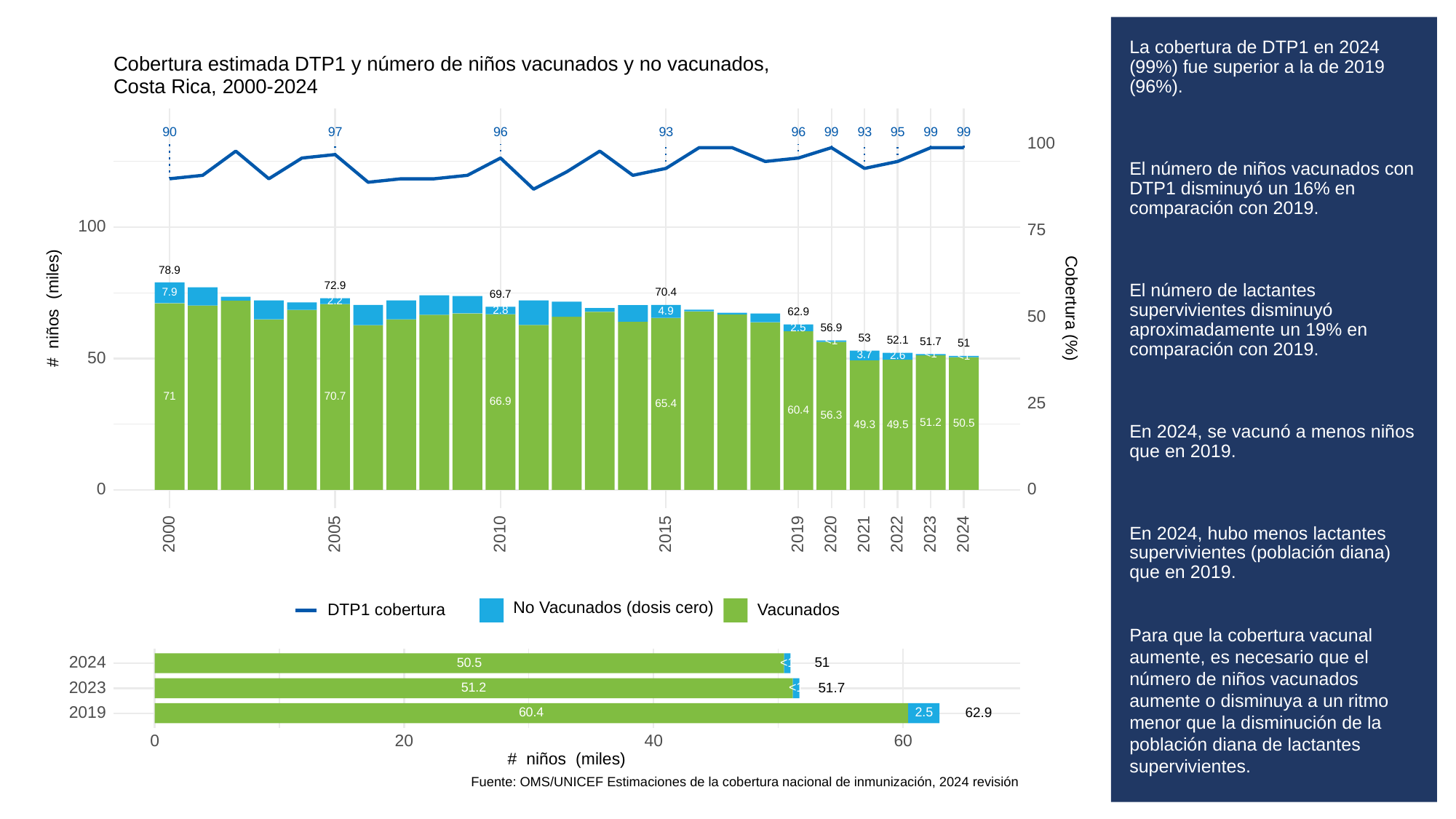

# La cobertura de DTP1 en 2024 (99%) fue superior a la de 2019 (96%).

El número de niños vacunados con DTP1 disminuyó un 16% en comparación con 2019.

El número de lactantes supervivientes disminuyó aproximadamente un 19% en comparación con 2019.

En 2024, se vacunó a menos niños que en 2019.

En 2024, hubo menos lactantes supervivientes (población diana) que en 2019.

Para que la cobertura vacunal aumente, es necesario que el número de niños vacunados aumente o disminuya a un ritmo menor que la disminución de la población diana de lactantes supervivientes.

Cobertura estimada DTP1 y número de niños vacunados y no vacunados,
Costa Rica, 2000-2024

93
93
90
97
96
96
99
95
99
99
100

100
75

78.9
72.9

7.9
70.4
69.7

2.2

#  niños  (miles)
Cobertura (%)

2.8

4.9

62.9

50

2.5
56.9

53
52.1
<1
51.7
51

<1
3.7
2.6
50
<1

71
70.7
25
66.9
65.4
60.4
56.3
51.2
50.5
49.5
49.3

0
0

2023
2000
2005
2010
2015
2019
2020
2021
2022
2024

No Vacunados (dosis cero)
DTP1 cobertura
Vacunados

2024
51
50.5
<1

2023
51.7
51.2
<1

2019
62.9
60.4
2.5

0
20
40
60
#  niños  (miles)
Fuente: OMS/UNICEF Estimaciones de la cobertura nacional de inmunización, 2024 revisión